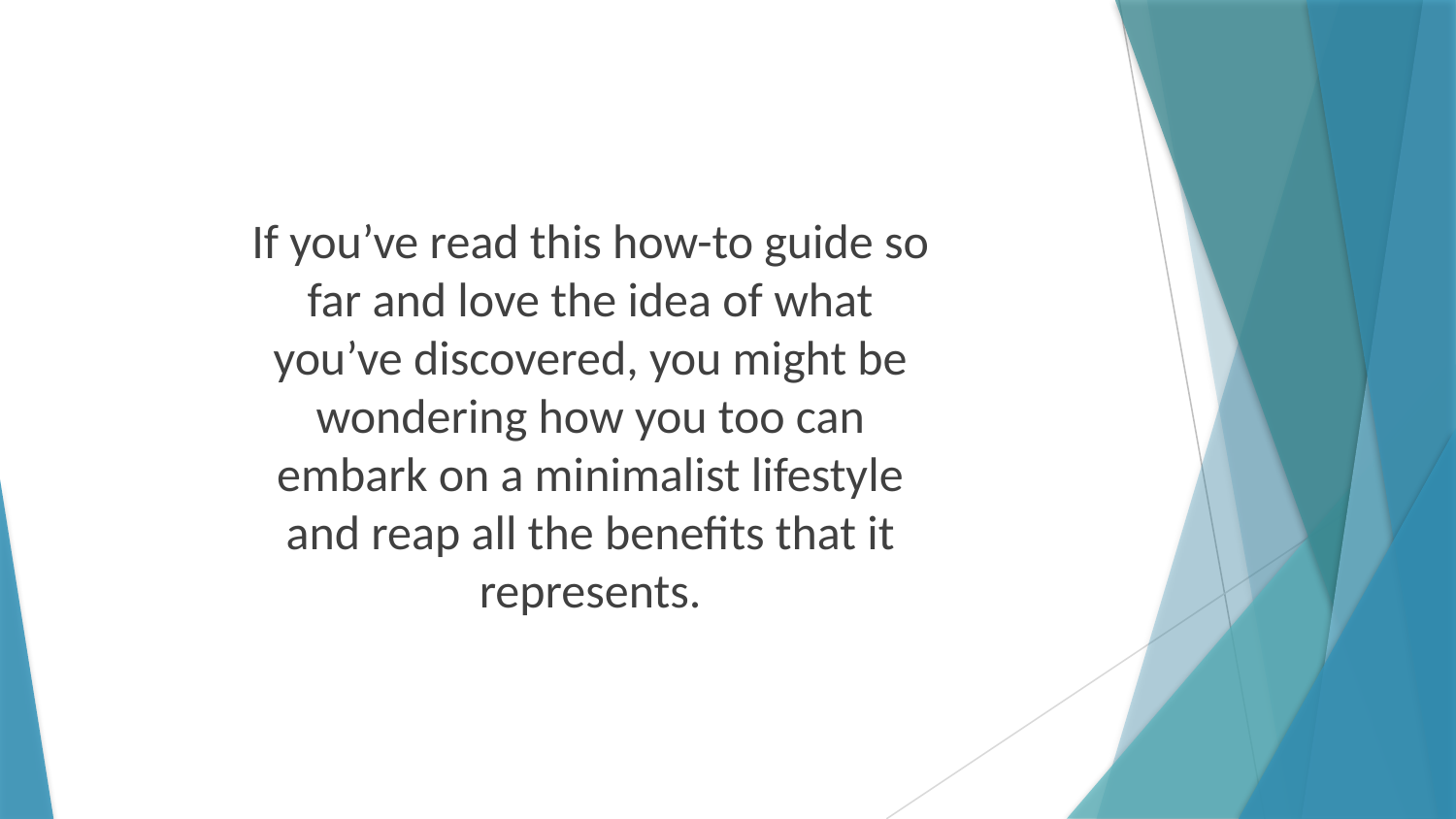

If you’ve read this how-to guide so far and love the idea of what you’ve discovered, you might be wondering how you too can embark on a minimalist lifestyle and reap all the benefits that it represents.